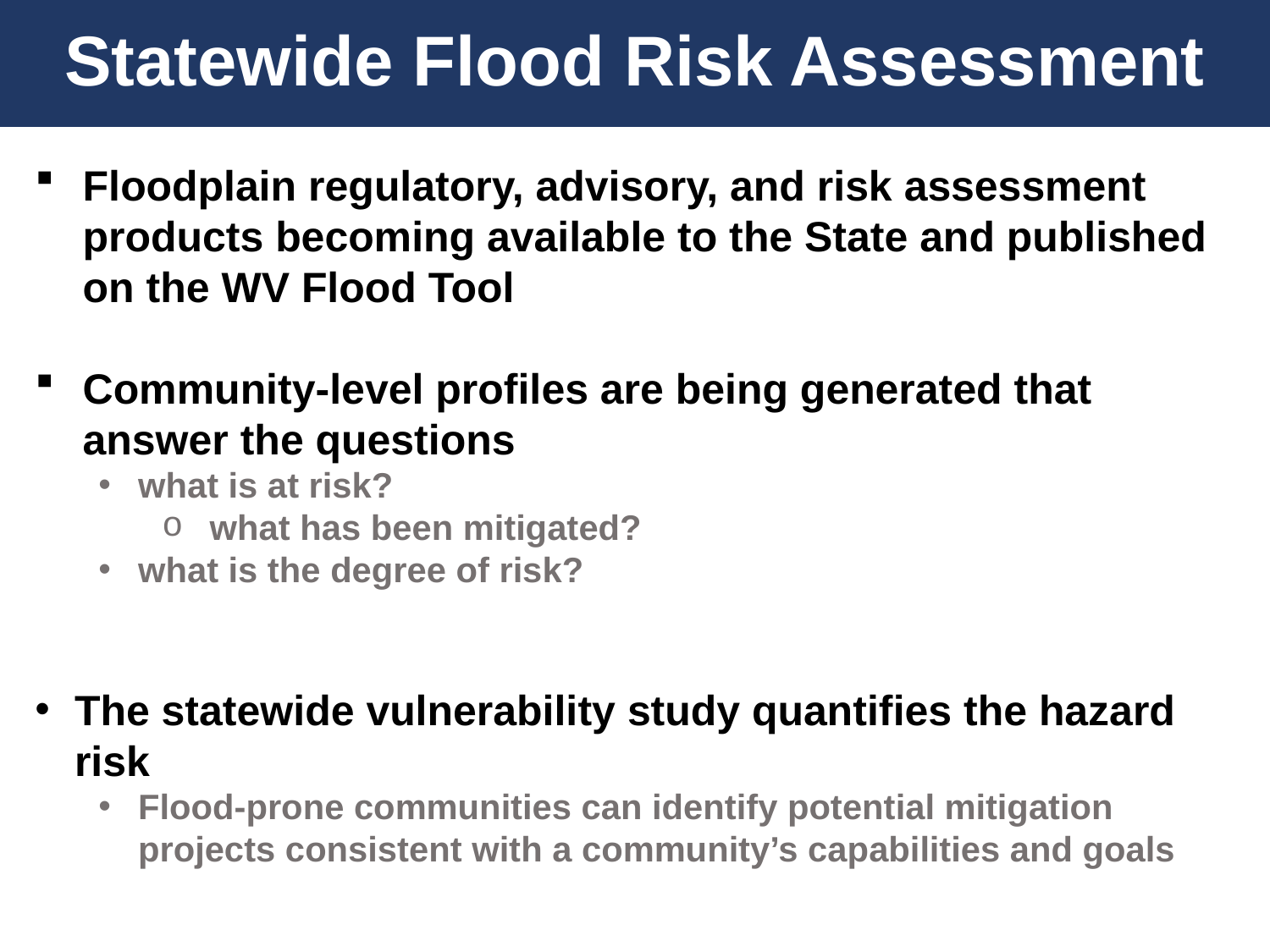

Statewide Flood Risk Assessment
Floodplain regulatory, advisory, and risk assessment products becoming available to the State and published on the WV Flood Tool

Community-level profiles are being generated that answer the questions
what is at risk?
what has been mitigated?
what is the degree of risk?

The statewide vulnerability study quantifies the hazard risk
Flood-prone communities can identify potential mitigation projects consistent with a community’s capabilities and goals